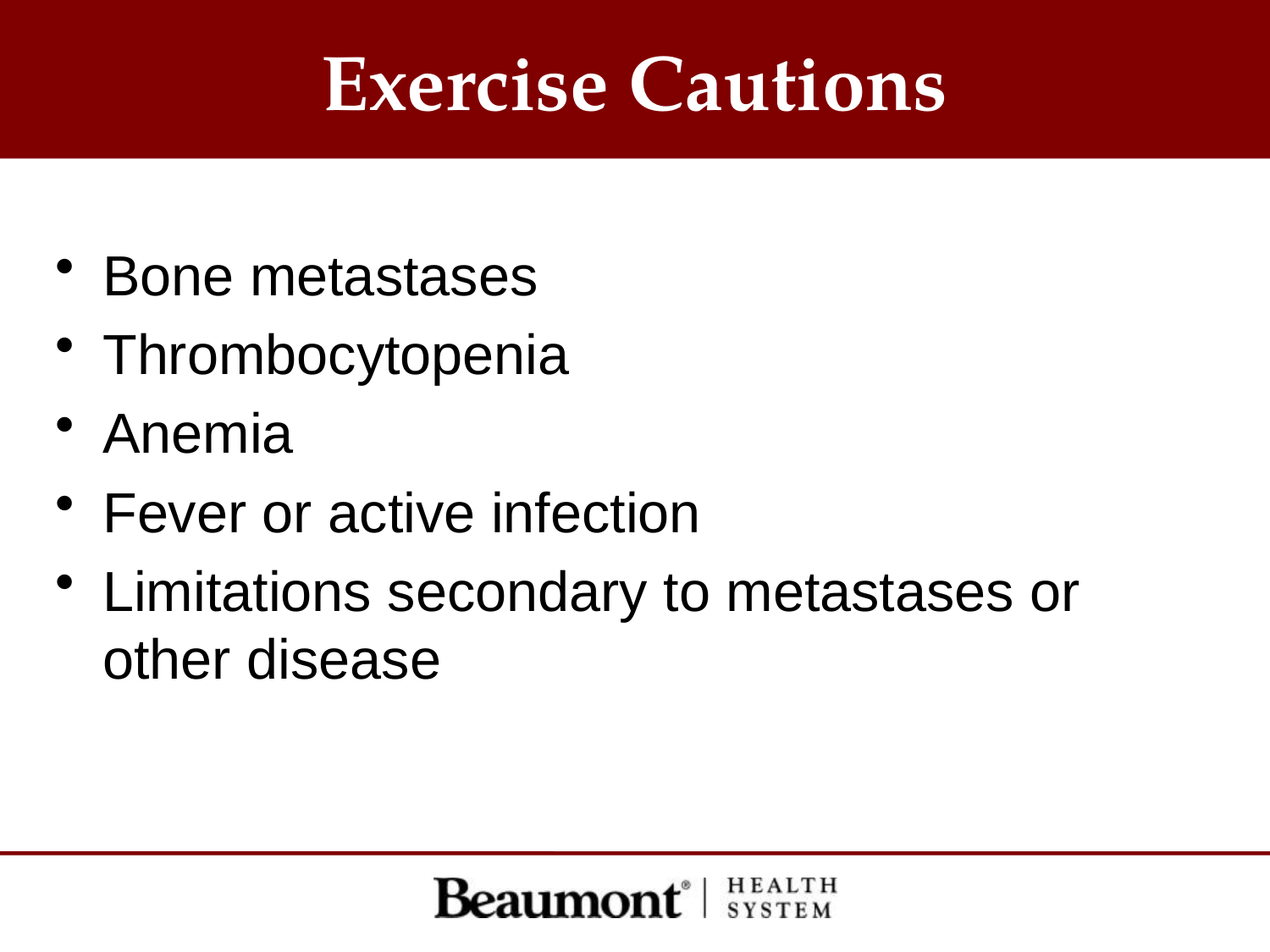

# Exercise Cautions
Bone metastases
Thrombocytopenia
Anemia
Fever or active infection
Limitations secondary to metastases or other disease